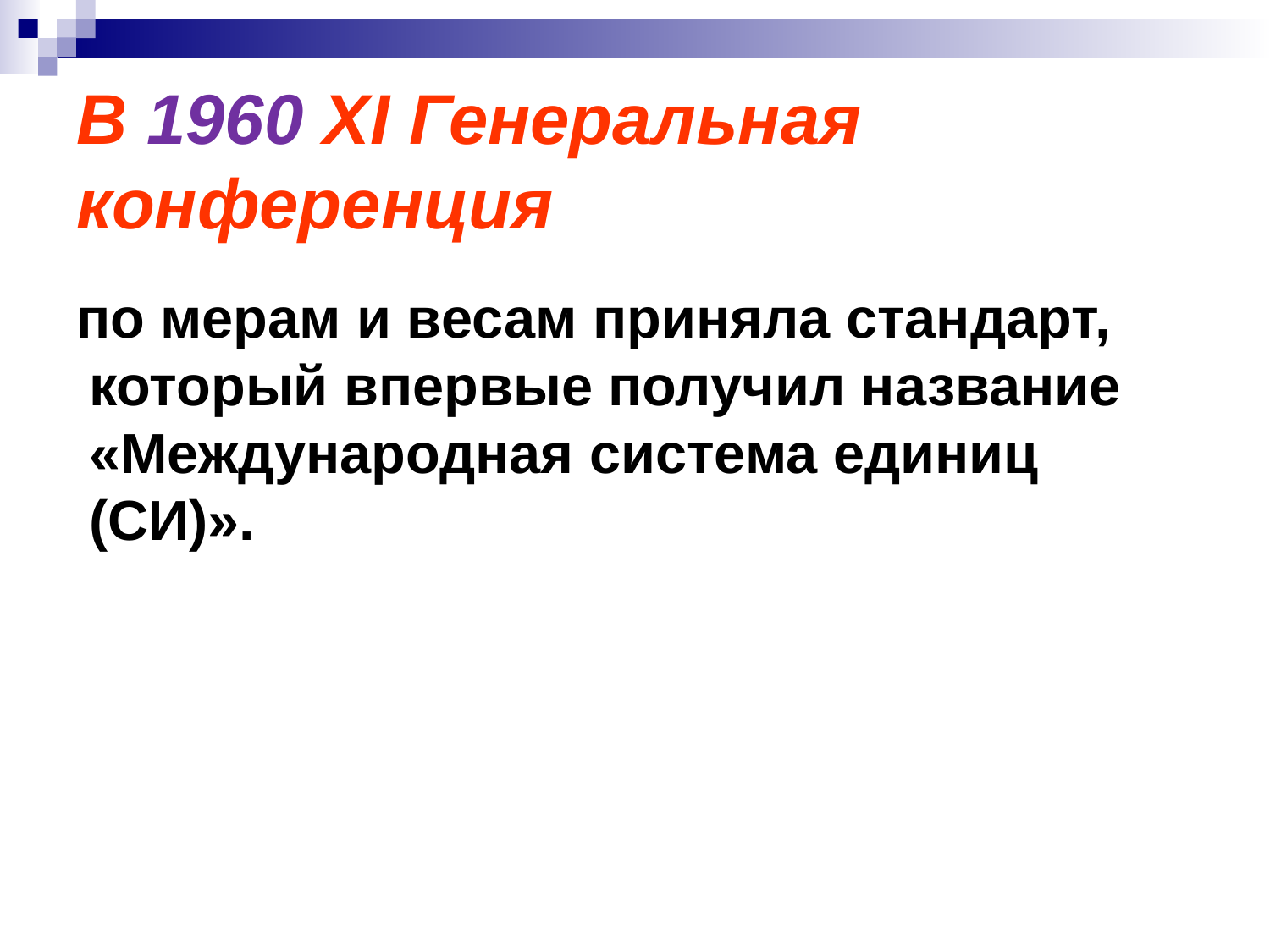

# В 1960 XI Генеральная конференция
по мерам и весам приняла стандарт, который впервые получил название «Международная система единиц (СИ)».